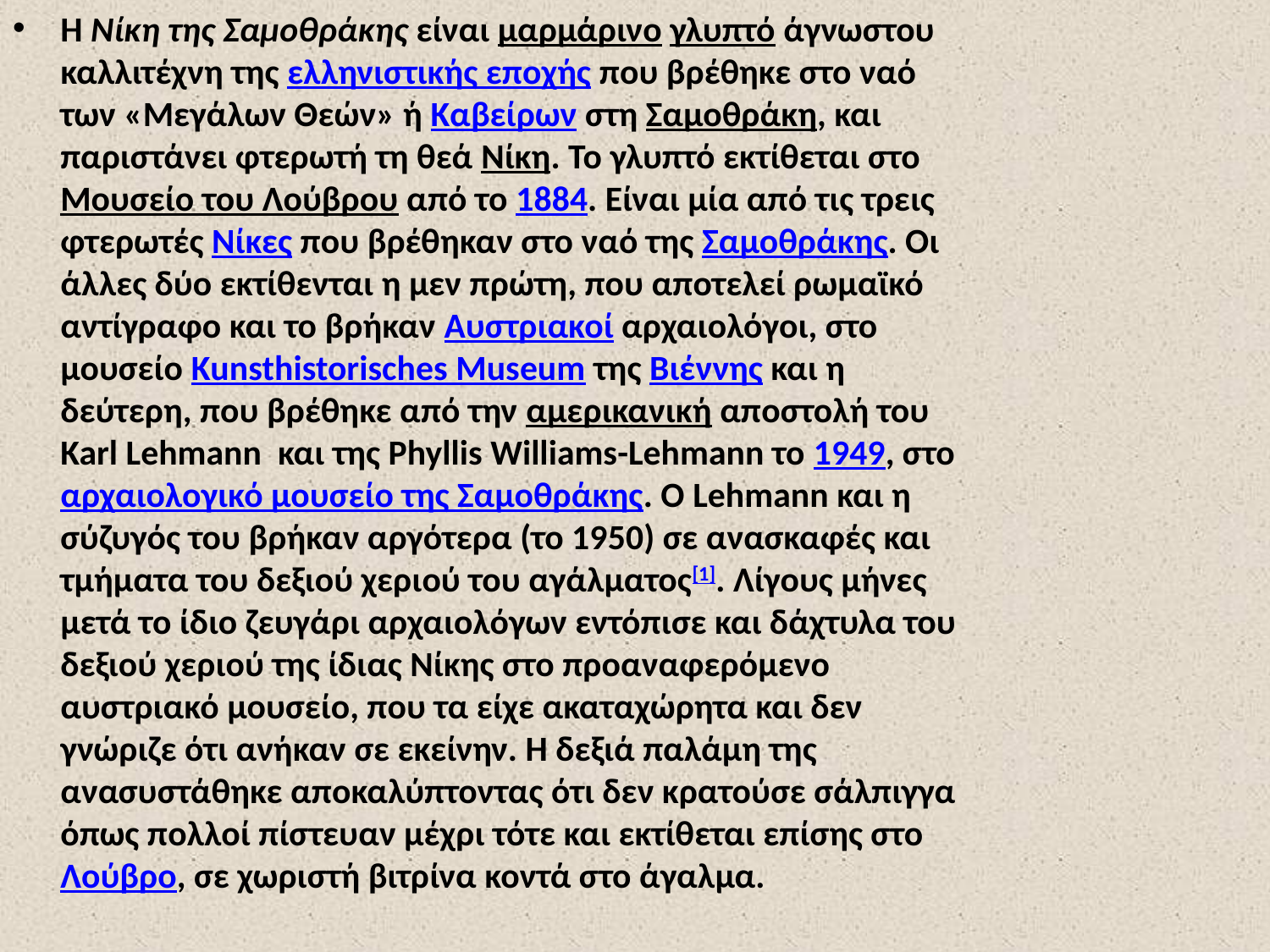

Η Νίκη της Σαμοθράκης είναι μαρμάρινο γλυπτό άγνωστου καλλιτέχνη της ελληνιστικής εποχής που βρέθηκε στο ναό των «Μεγάλων Θεών» ή Καβείρων στη Σαμοθράκη, και παριστάνει φτερωτή τη θεά Νίκη. Το γλυπτό εκτίθεται στο Μουσείο του Λούβρου από το 1884. Είναι μία από τις τρεις φτερωτές Νίκες που βρέθηκαν στο ναό της Σαμοθράκης. Οι άλλες δύο εκτίθενται η μεν πρώτη, που αποτελεί ρωμαϊκό αντίγραφο και το βρήκαν Αυστριακοί αρχαιολόγοι, στο μουσείο Kunsthistorisches Museum της Βιέννης και η δεύτερη, που βρέθηκε από την αμερικανική αποστολή του  Karl Lehmann  και της Phyllis Williams-Lehmann το 1949, στο αρχαιολογικό μουσείο της Σαμοθράκης. Ο Lehmann και η σύζυγός του βρήκαν αργότερα (το 1950) σε ανασκαφές και τμήματα του δεξιού χεριού του αγάλματος[1]. Λίγους μήνες μετά το ίδιο ζευγάρι αρχαιολόγων εντόπισε και δάχτυλα του δεξιού χεριού της ίδιας Νίκης στο προαναφερόμενο αυστριακό μουσείο, που τα είχε ακαταχώρητα και δεν γνώριζε ότι ανήκαν σε εκείνην. Η δεξιά παλάμη της ανασυστάθηκε αποκαλύπτοντας ότι δεν κρατούσε σάλπιγγα όπως πολλοί πίστευαν μέχρι τότε και εκτίθεται επίσης στο Λούβρο, σε χωριστή βιτρίνα κοντά στο άγαλμα.